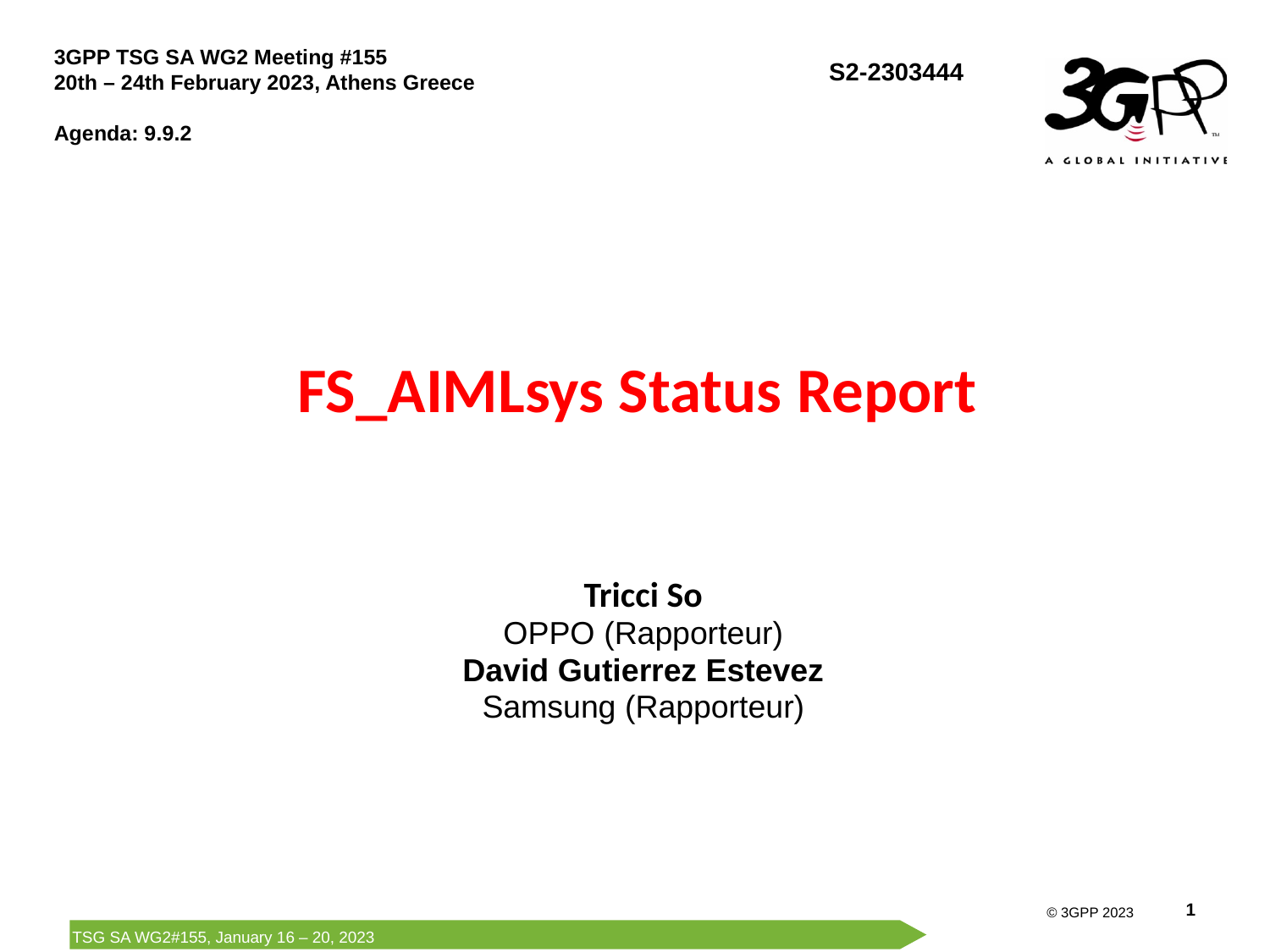

# FS_AIMLsys Status Report
Tricci So
OPPO (Rapporteur)
David Gutierrez Estevez
Samsung (Rapporteur)